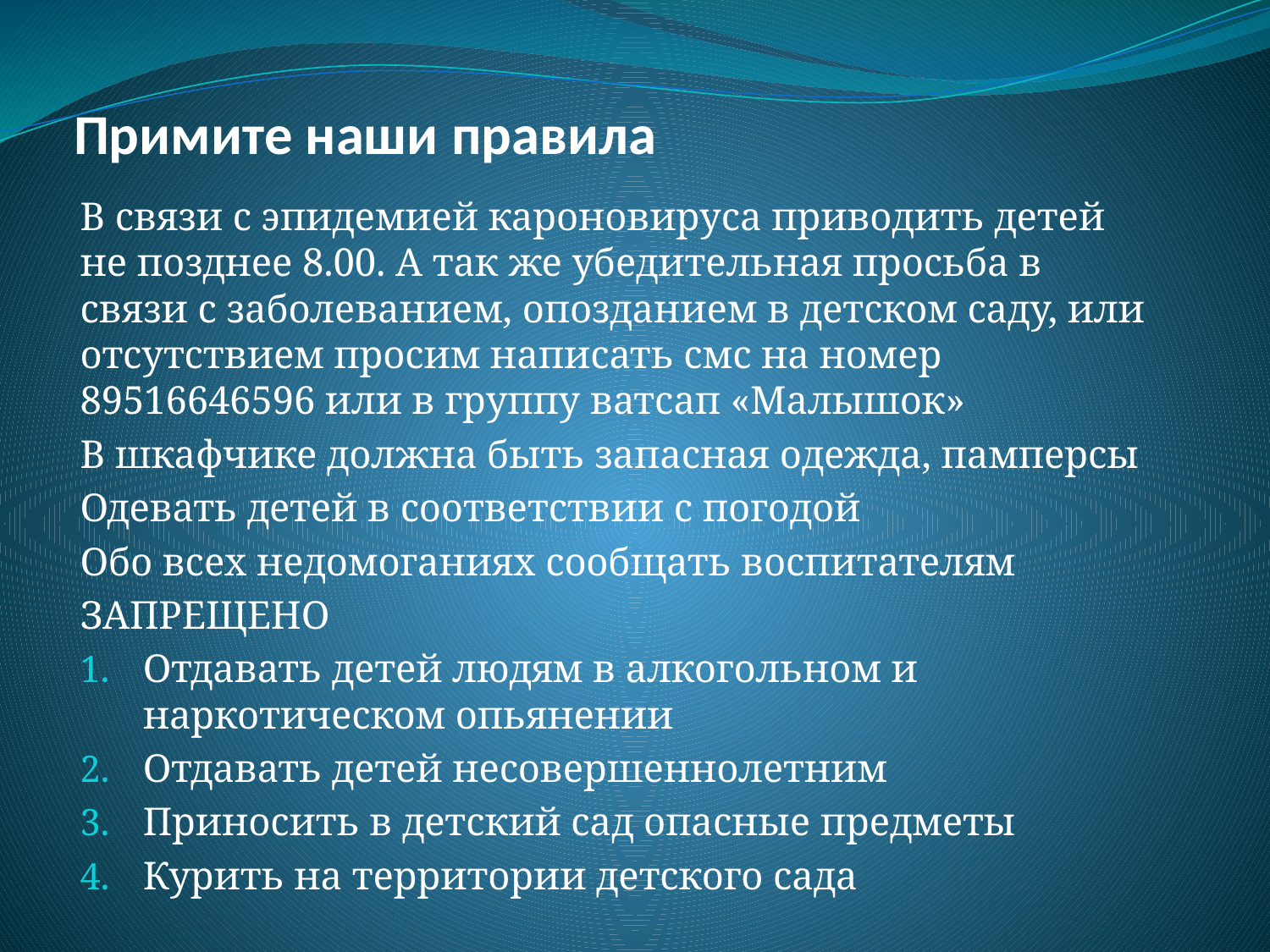

# Примите наши правила
В связи с эпидемией кароновируса приводить детей не позднее 8.00. А так же убедительная просьба в связи с заболеванием, опозданием в детском саду, или отсутствием просим написать смс на номер 89516646596 или в группу ватсап «Малышок»
В шкафчике должна быть запасная одежда, памперсы
Одевать детей в соответствии с погодой
Обо всех недомоганиях сообщать воспитателям
ЗАПРЕЩЕНО
Отдавать детей людям в алкогольном и наркотическом опьянении
Отдавать детей несовершеннолетним
Приносить в детский сад опасные предметы
Курить на территории детского сада